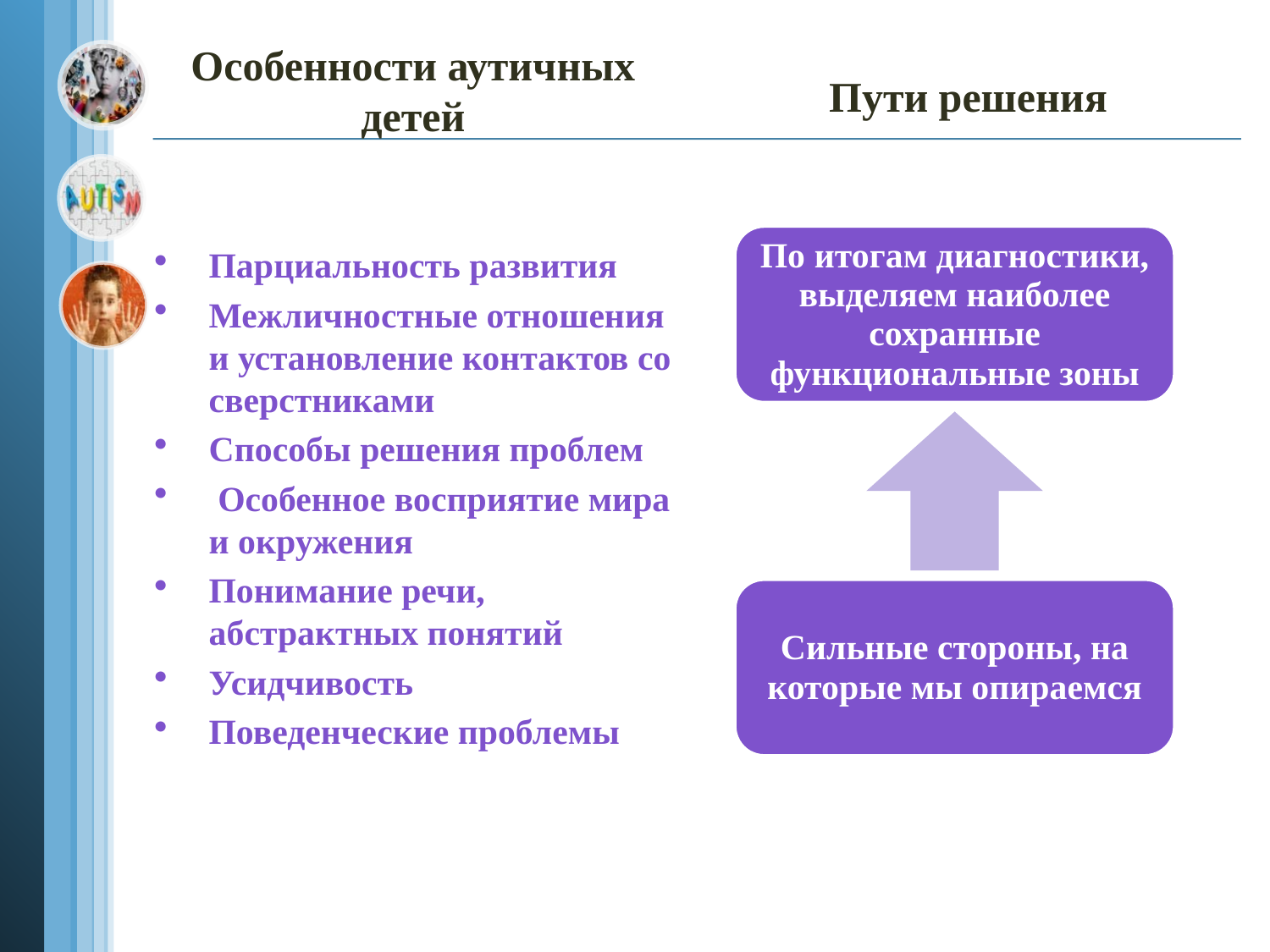

Пути решения
Особенности аутичных детей
По итогам диагностики, выделяем наиболее сохранные функциональные зоны
Сильные стороны, на которые мы опираемся
Парциальность развития
Межличностные отношения  и установление контактов со сверстниками
Способы решения проблем
 Особенное восприятие мира и окружения
Понимание речи, абстрактных понятий
Усидчивость
Поведенческие проблемы